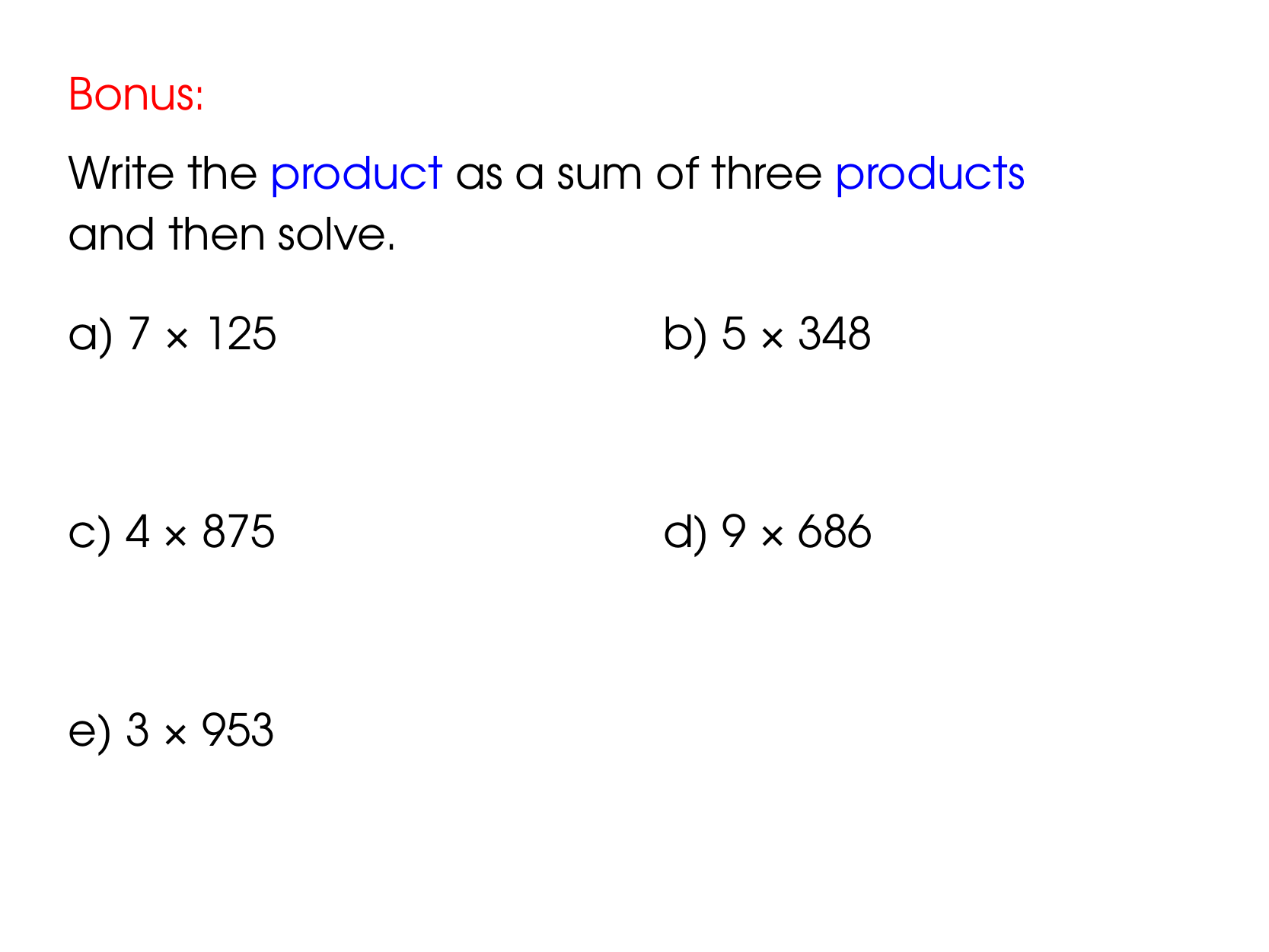

Bonus:
Write the product as a sum of three products and then solve.
a) 7 × 125
b) 5 × 348
c) 4 × 875
d) 9 × 686
e) 3 × 953